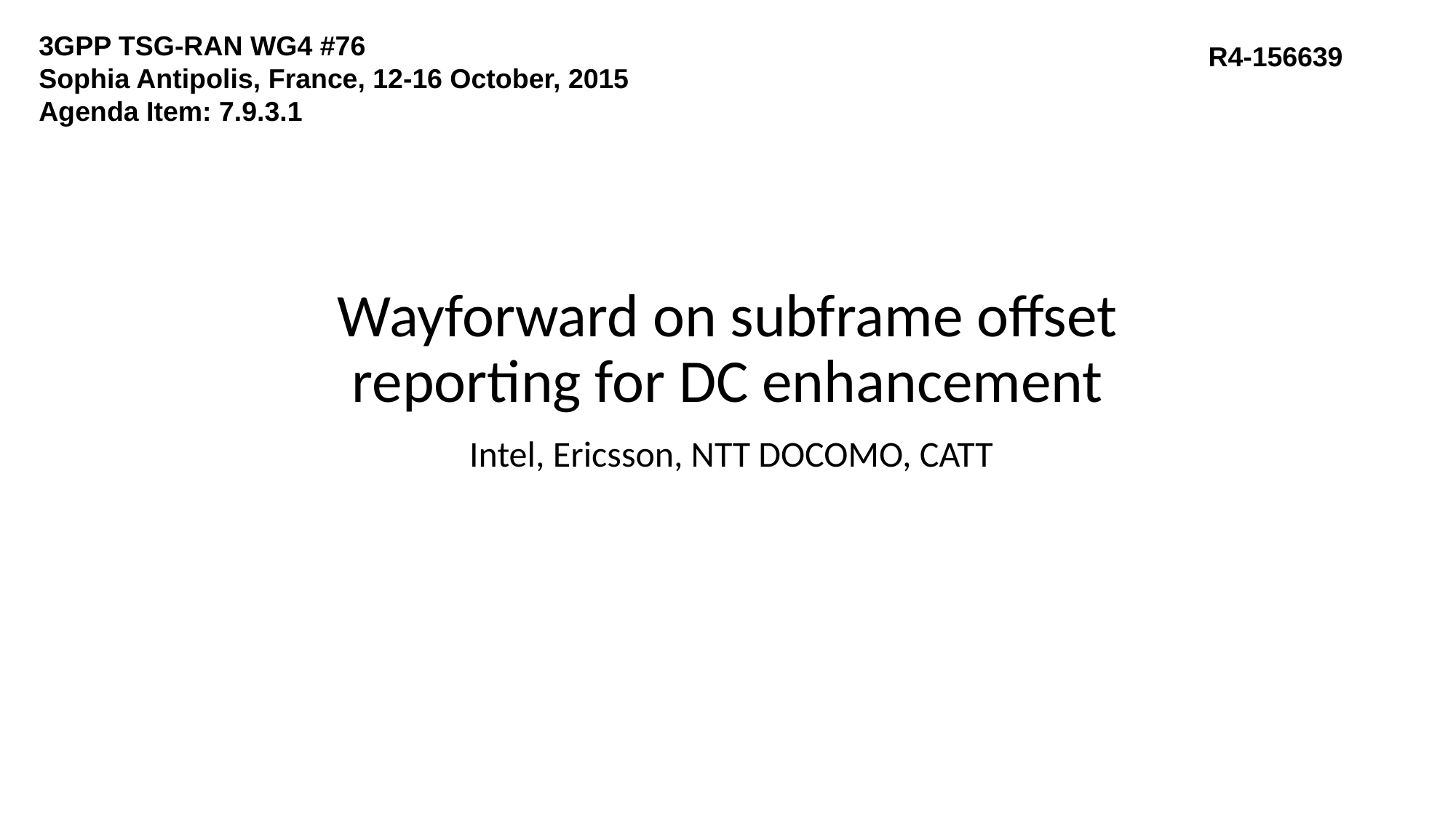

3GPP TSG-RAN WG4 #76
Sophia Antipolis, France, 12-16 October, 2015
Agenda Item: 7.9.3.1
R4-156639
# Wayforward on subframe offset reporting for DC enhancement
Intel, Ericsson, NTT DOCOMO, CATT